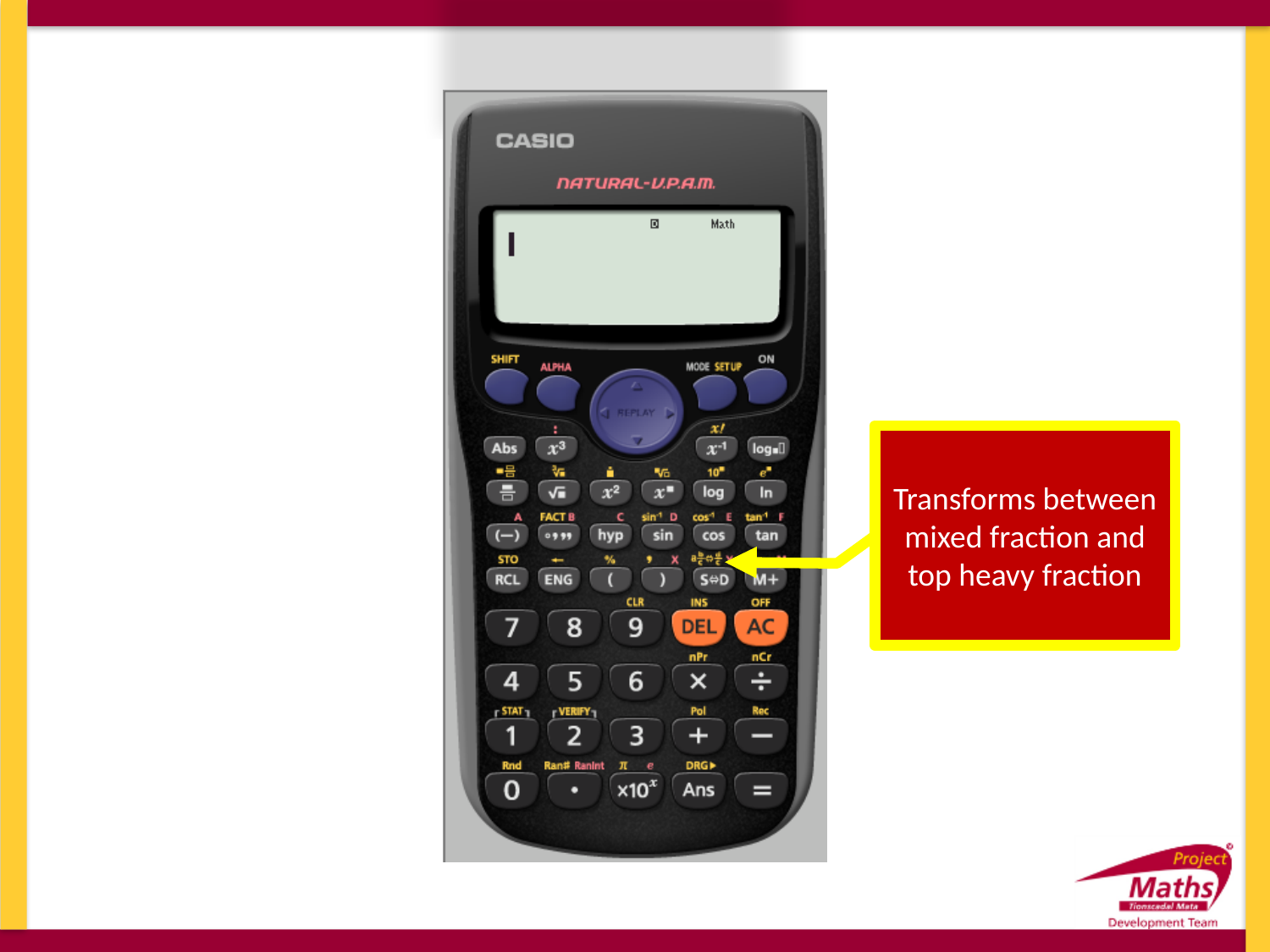

Transforms between mixed fraction and top heavy fraction